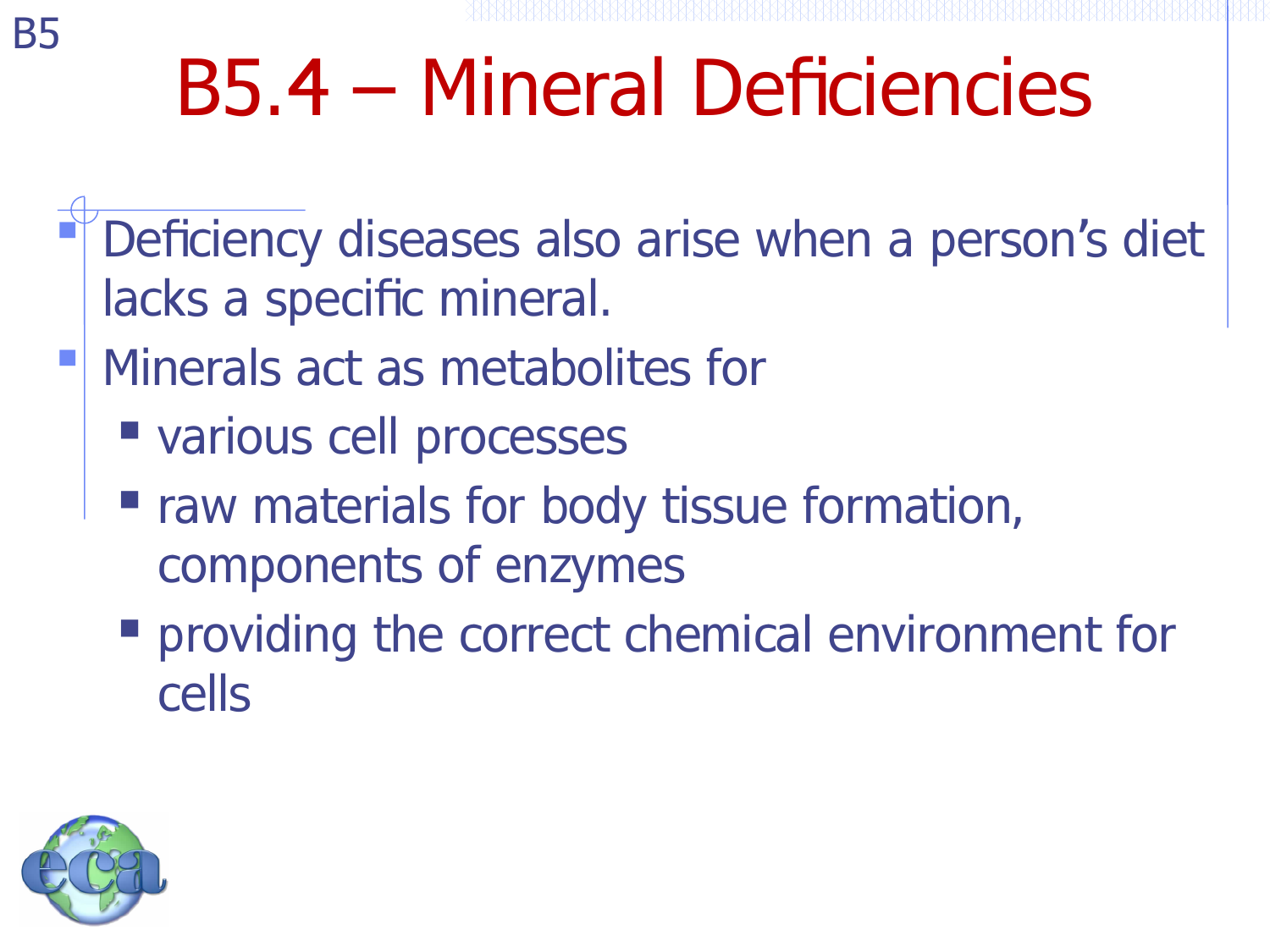

# B5.4 – Mineral Deficiencies
Deficiency diseases also arise when a person’s diet lacks a specific mineral.
Minerals act as metabolites for
various cell processes
raw materials for body tissue formation, components of enzymes
providing the correct chemical environment for cells